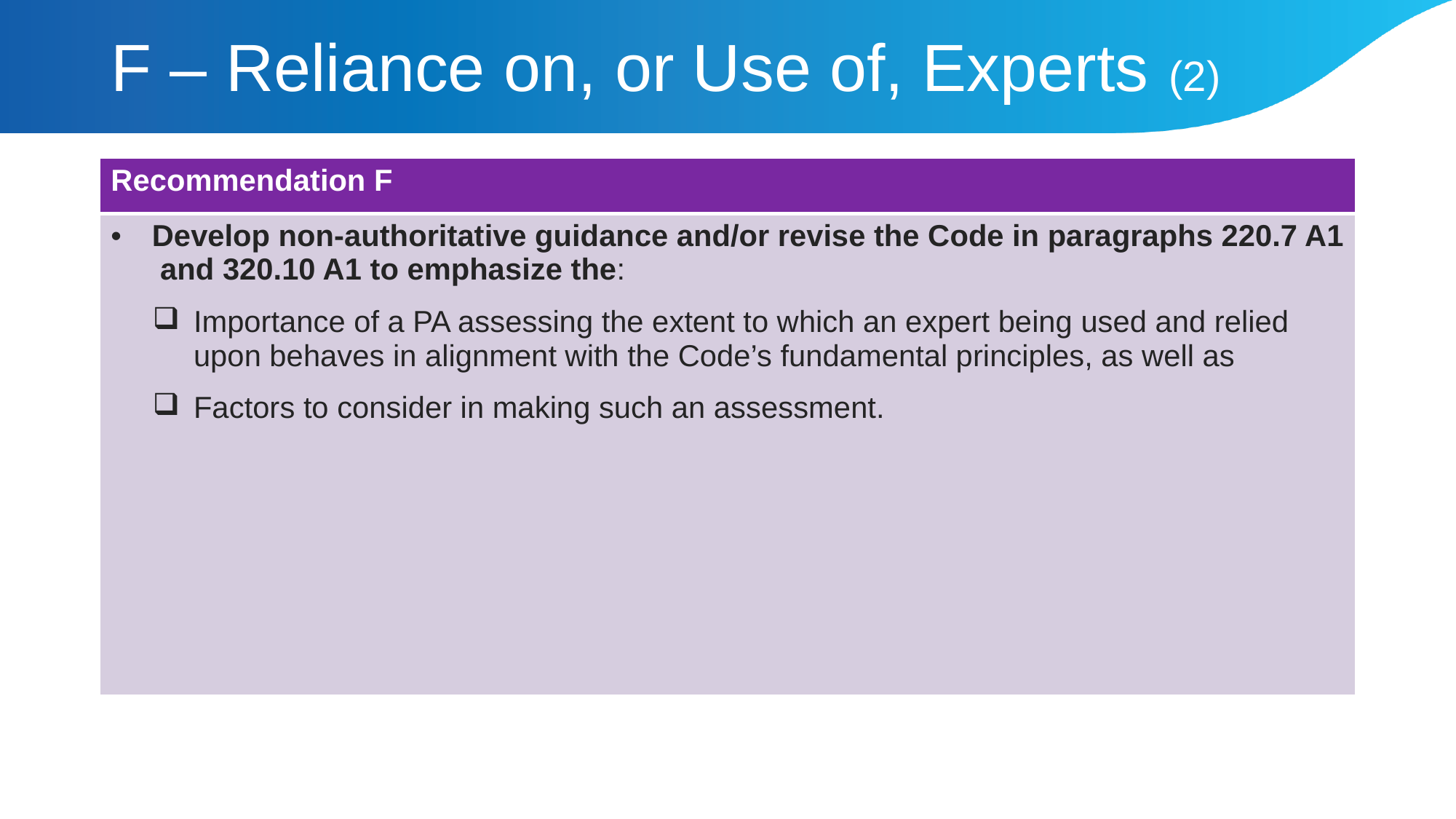

# F – Reliance on, or Use of, Experts (2)
| Recommendation F |
| --- |
| Develop non-authoritative guidance and/or revise the Code in paragraphs 220.7 A1 and 320.10 A1 to emphasize the: Importance of a PA assessing the extent to which an expert being used and relied upon behaves in alignment with the Code’s fundamental principles, as well as Factors to consider in making such an assessment. |